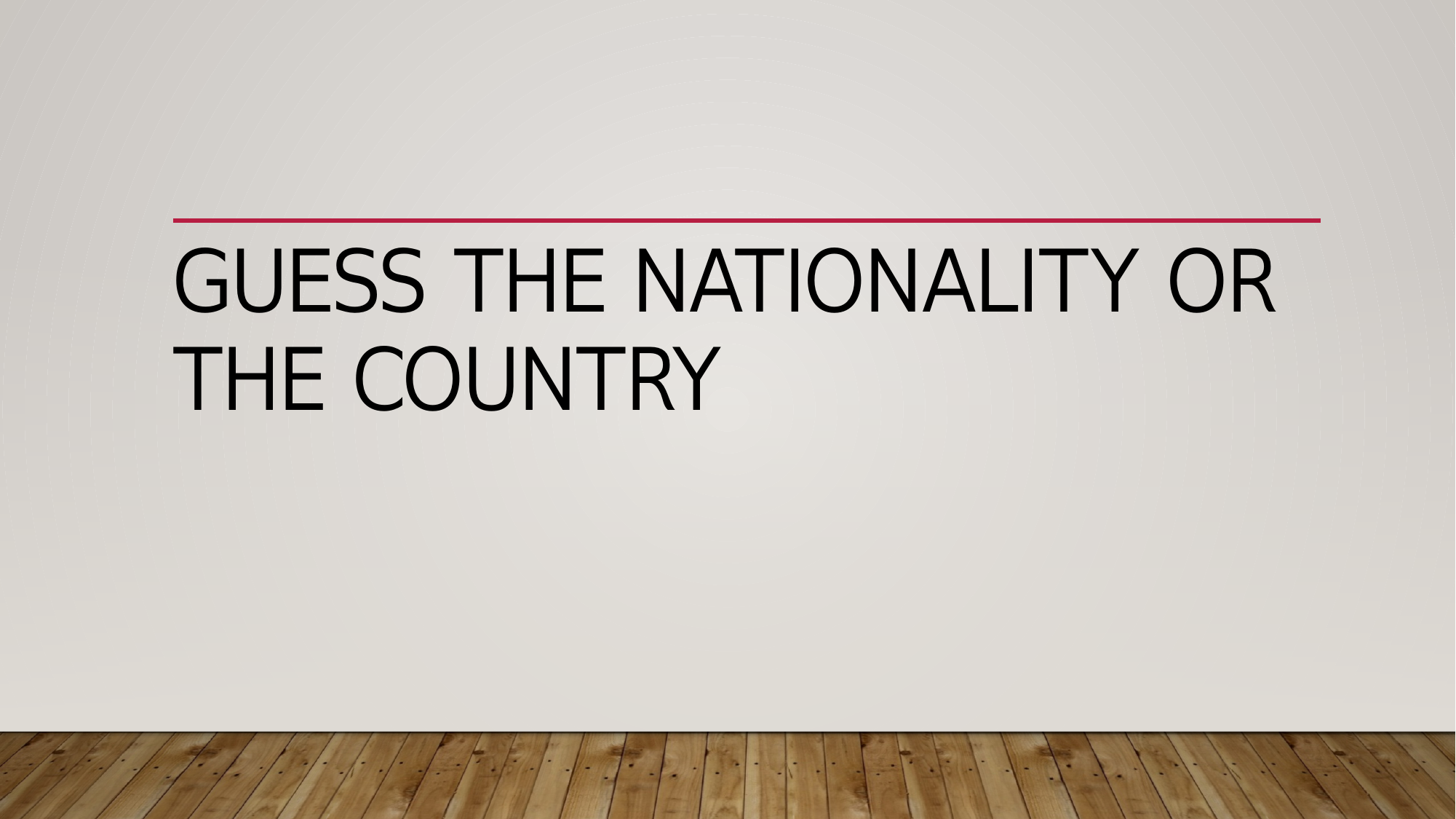

# Guess the nationality or the country